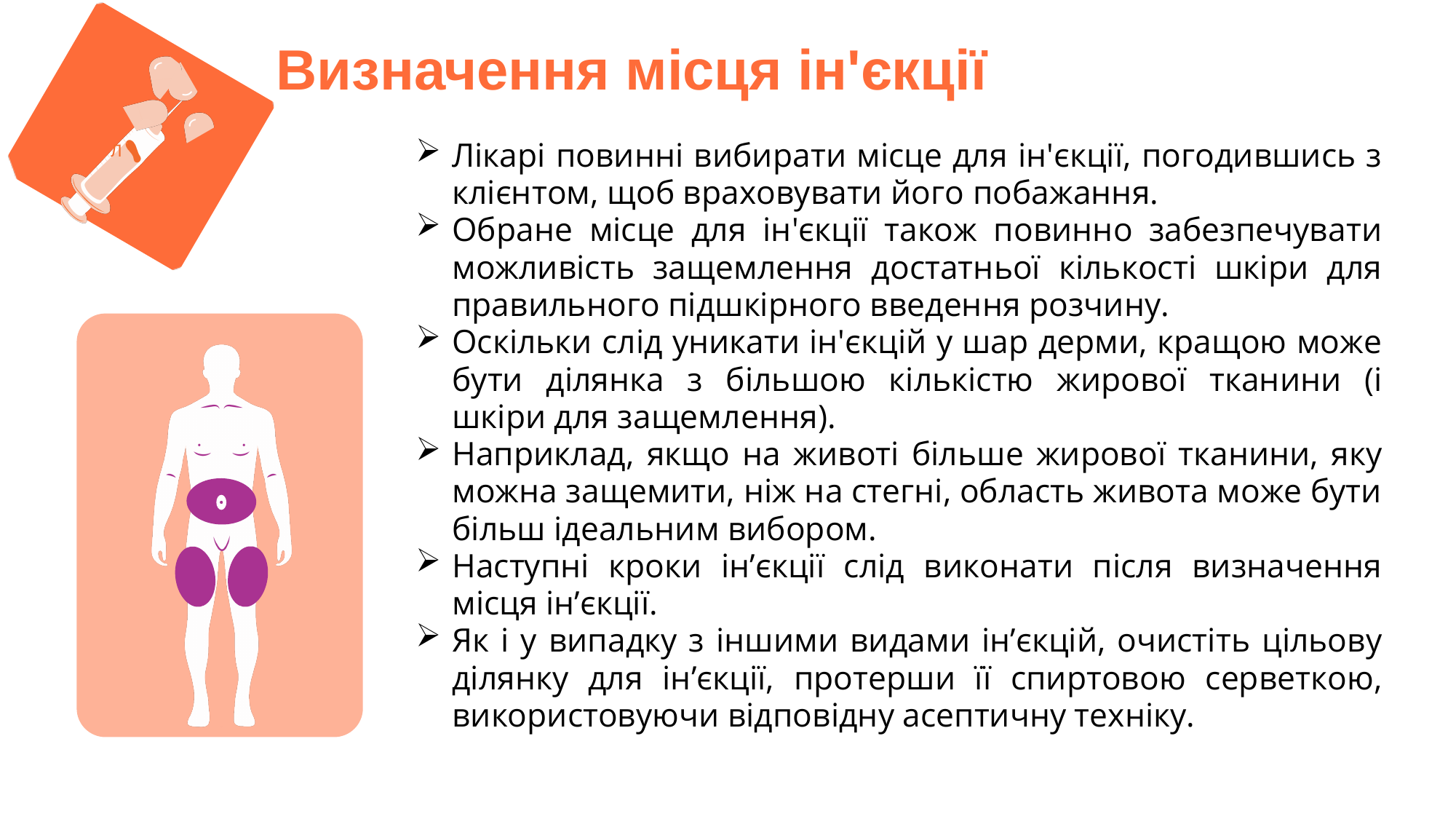

Визначення місця ін'єкції

Л
Лікарі повинні вибирати місце для ін'єкції, погодившись з клієнтом, щоб враховувати його побажання.
Обране місце для ін'єкції також повинно забезпечувати можливість защемлення достатньої кількості шкіри для правильного підшкірного введення розчину.
Оскільки слід уникати ін'єкцій у шар дерми, кращою може бути ділянка з більшою кількістю жирової тканини (і шкіри для защемлення).
Наприклад, якщо на животі більше жирової тканини, яку можна защемити, ніж на стегні, область живота може бути більш ідеальним вибором.
Наступні кроки ін’єкції слід виконати після визначення місця ін’єкції.
Як і у випадку з іншими видами ін’єкцій, очистіть цільову ділянку для ін’єкції, протерши її спиртовою серветкою, використовуючи відповідну асептичну техніку.